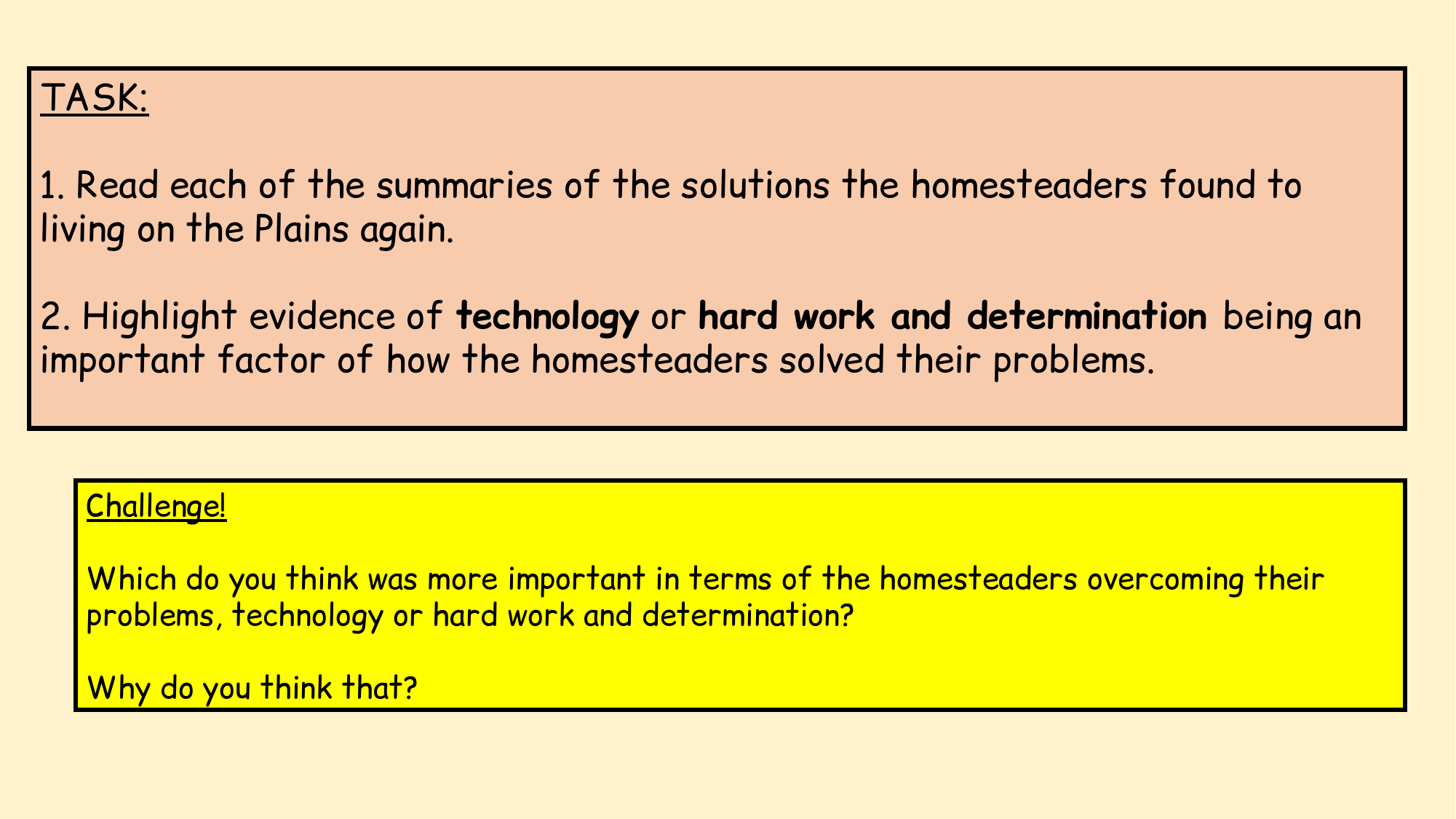

TASK:

1. Read each of the summaries of the solutions the homesteaders found to living on the Plains again.

2. Highlight evidence of technology or hard work and determination being an important factor of how the homesteaders solved their problems.

Challenge!

Which do you think was more important in terms of the homesteaders overcoming their problems, technology or hard work and determination?

Why do you think that?